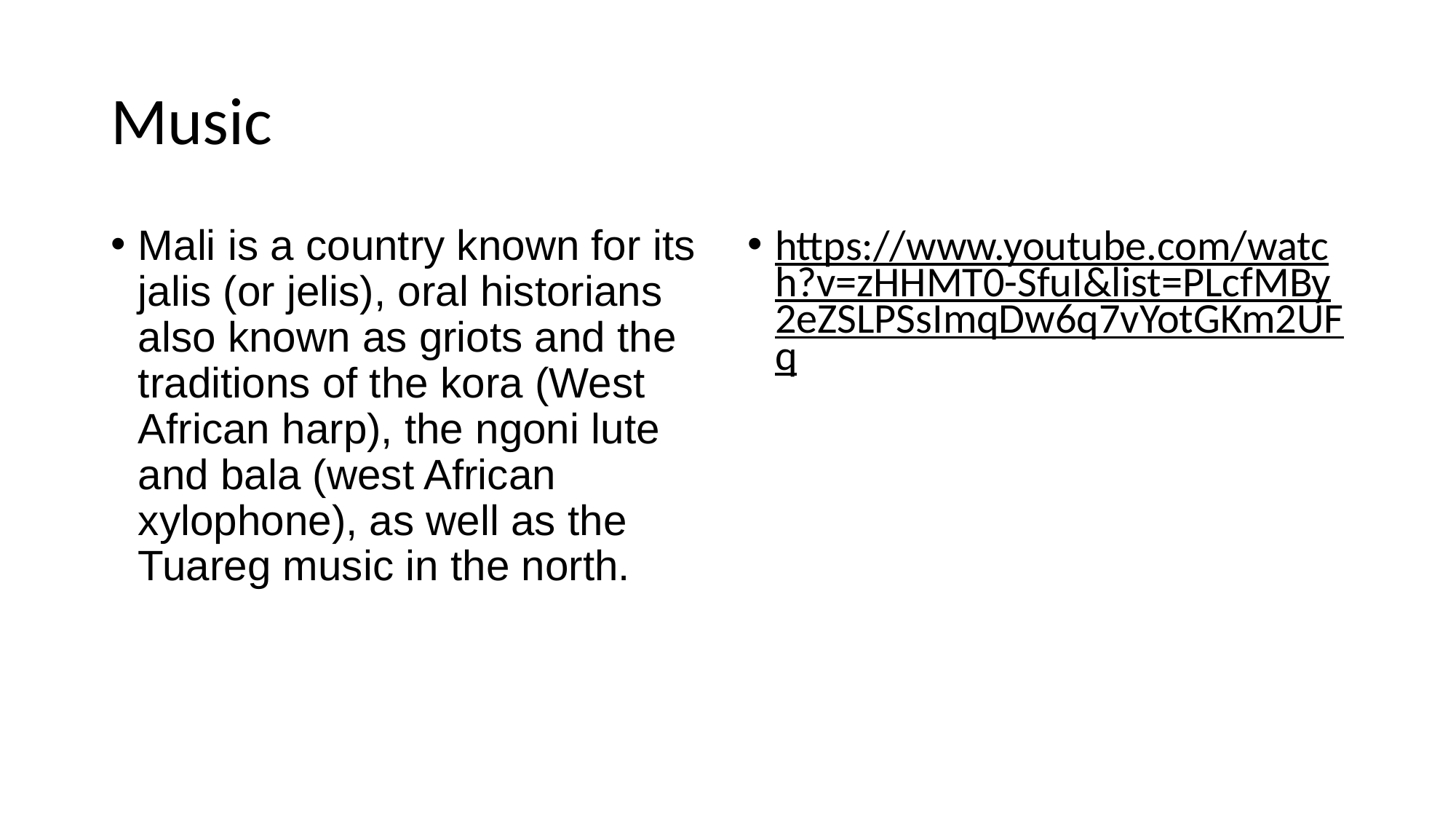

# Music
Mali is a country known for its jalis (or jelis), oral historians also known as griots and the traditions of the kora (West African harp), the ngoni lute and bala (west African xylophone), as well as the Tuareg music in the north.
https://www.youtube.com/watch?v=zHHMT0-SfuI&list=PLcfMBy2eZSLPSsImqDw6q7vYotGKm2UFq